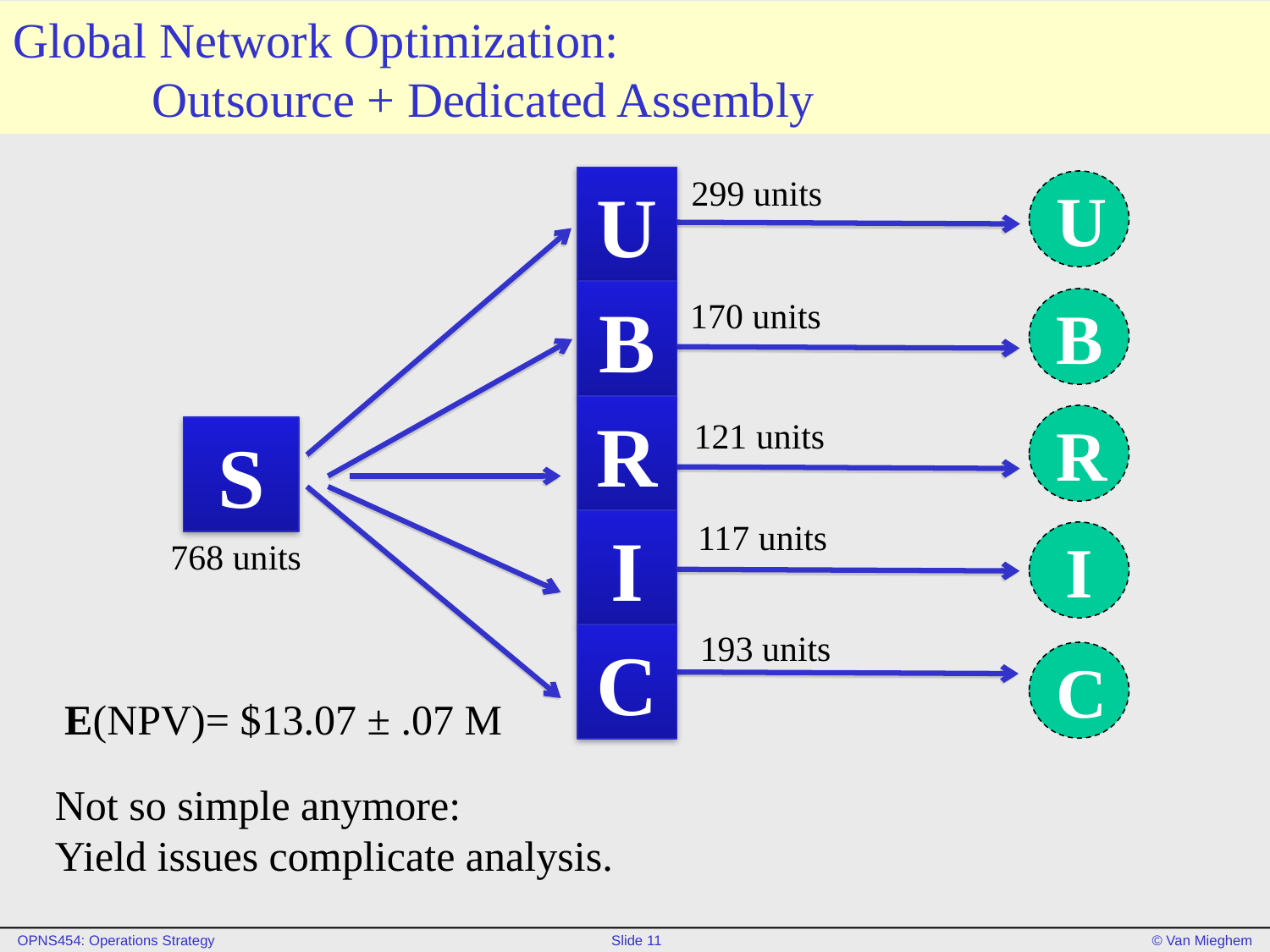

# Global Network Optimization: Outsource + Dedicated Assembly
299 units
U
B
R
I
C
U
B
R
I
C
170 units
121 units
S
117 units
768 units
193 units
E(NPV)= $13.07 ± .07 M
Not so simple anymore:
Yield issues complicate analysis.